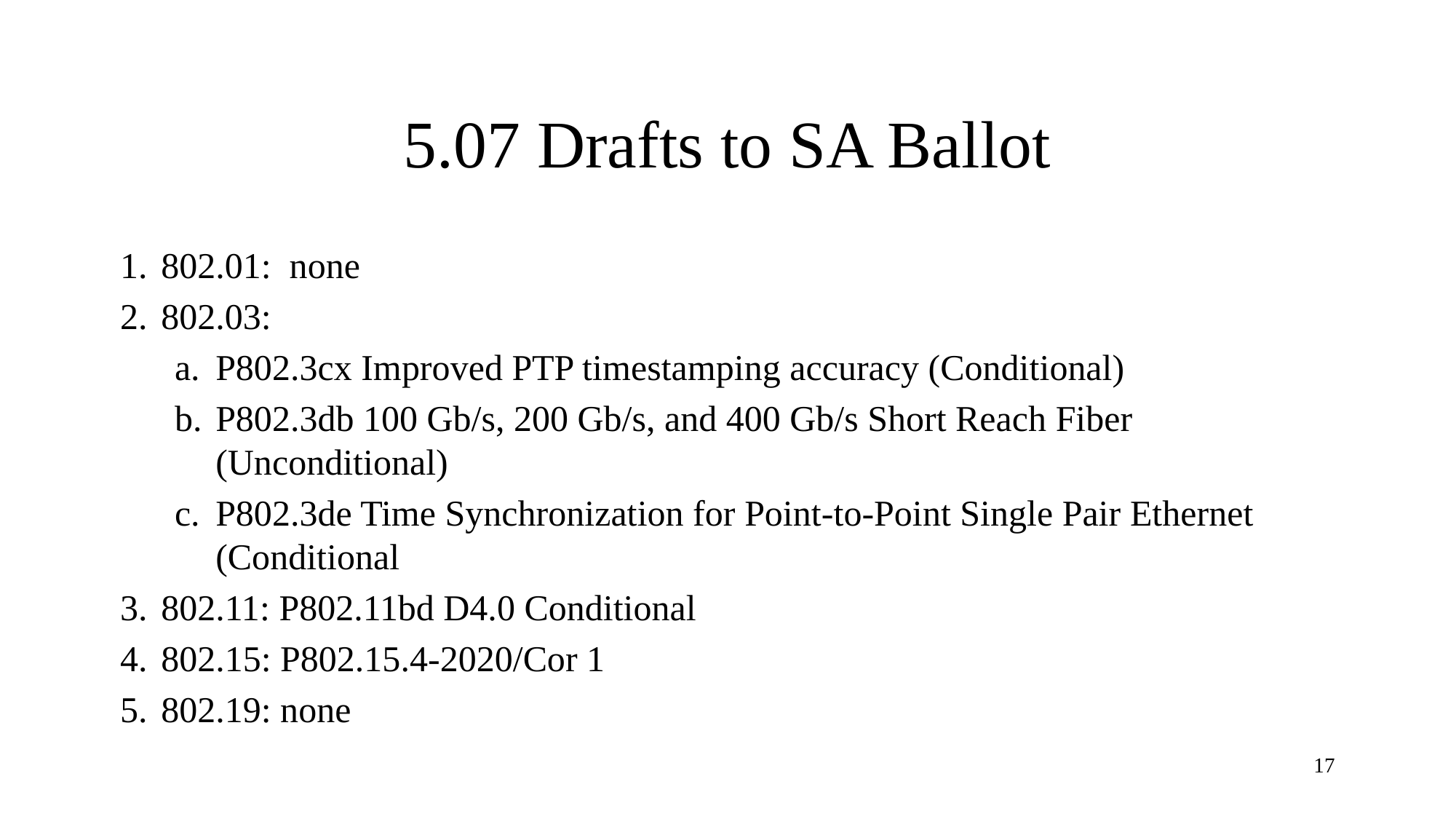

# 5.07 Drafts to SA Ballot
802.01:  none
802.03:
P802.3cx Improved PTP timestamping accuracy (Conditional)
P802.3db 100 Gb/s, 200 Gb/s, and 400 Gb/s Short Reach Fiber (Unconditional)
P802.3de Time Synchronization for Point-to-Point Single Pair Ethernet (Conditional
802.11: P802.11bd D4.0 Conditional
802.15: P802.15.4-2020/Cor 1
802.19: none

17